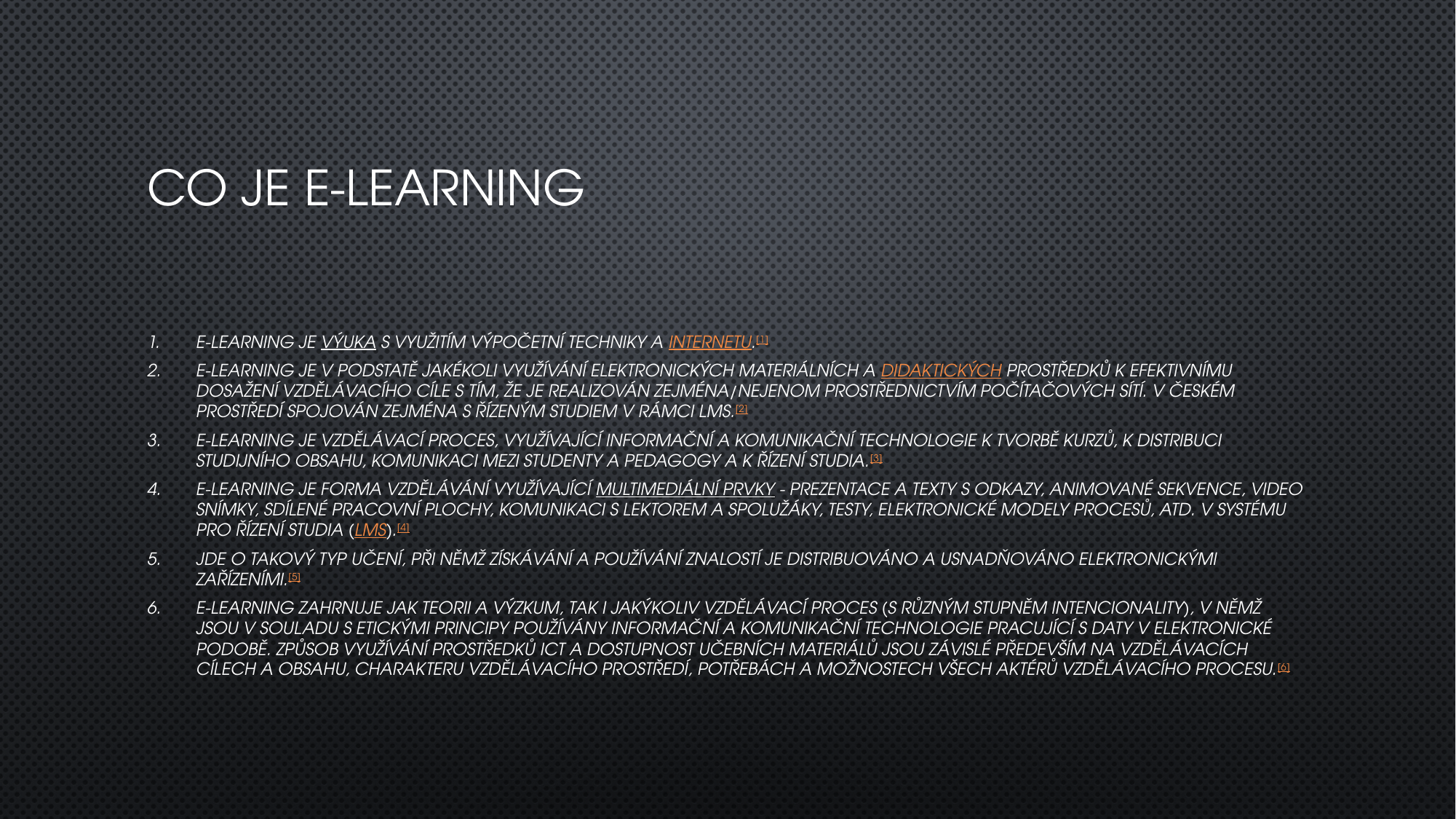

# Co je e-learning
E-learning je výuka s využitím výpočetní techniky a internetu.[1]
E-learning je v podstatě jakékoli využívání elektronických materiálních a didaktických prostředků k efektivnímu dosažení vzdělávacího cíle s tím, že je realizován zejména/nejenom prostřednictvím počítačových sítí. V českém prostředí spojován zejména s řízeným studiem v rámci LMS.[2]
E-learning je vzdělávací proces, využívající informační a komunikační technologie k tvorbě kurzů, k distribuci studijního obsahu, komunikaci mezi studenty a pedagogy a k řízení studia.[3]
E-learning je forma vzdělávání využívající multimediální prvky - prezentace a texty s odkazy, animované sekvence, video snímky, sdílené pracovní plochy, komunikaci s lektorem a spolužáky, testy, elektronické modely procesů, atd. v systému pro řízení studia (LMS).[4]
Jde o takový typ učení, při němž získávání a používání znalostí je distribuováno a usnadňováno elektronickými zařízeními.[5]
E-learning zahrnuje jak teorii a výzkum, tak i jakýko­liv vzdělávací proces (s různým stupněm intencionality), v němž jsou v souladu s etickými principy používány informač­ní a komunikační technologie pracující s daty v elektronické podobě. Způsob využívání prostředků ICT a dostupnost učebních materiálů jsou závislé především na vzdělávacích cílech a obsa­hu, charakteru vzdělávacího prostředí, potřebách a možnostech všech aktérů vzdělávacího procesu.[6]